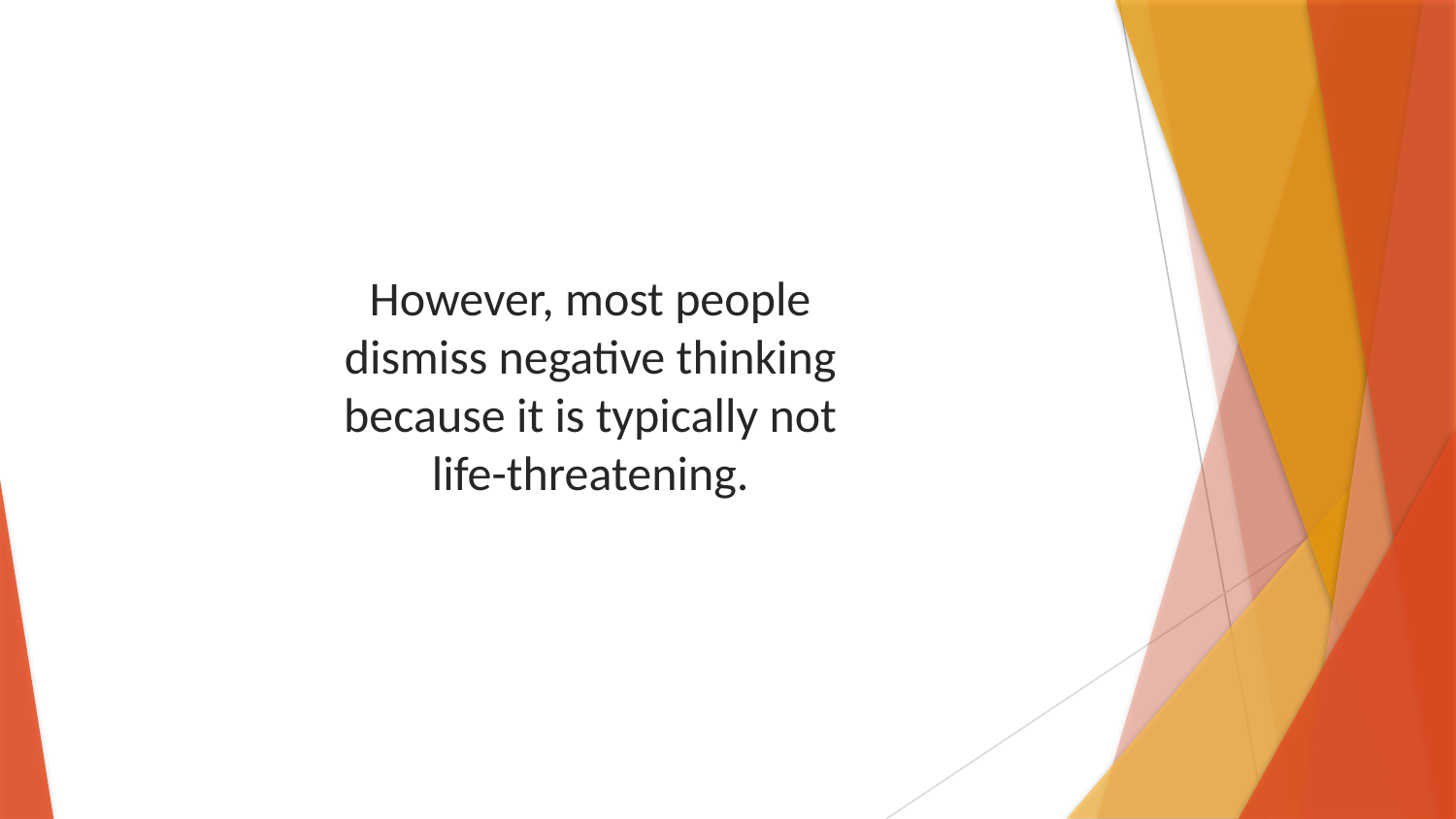

However, most people dismiss negative thinking because it is typically not life-threatening.